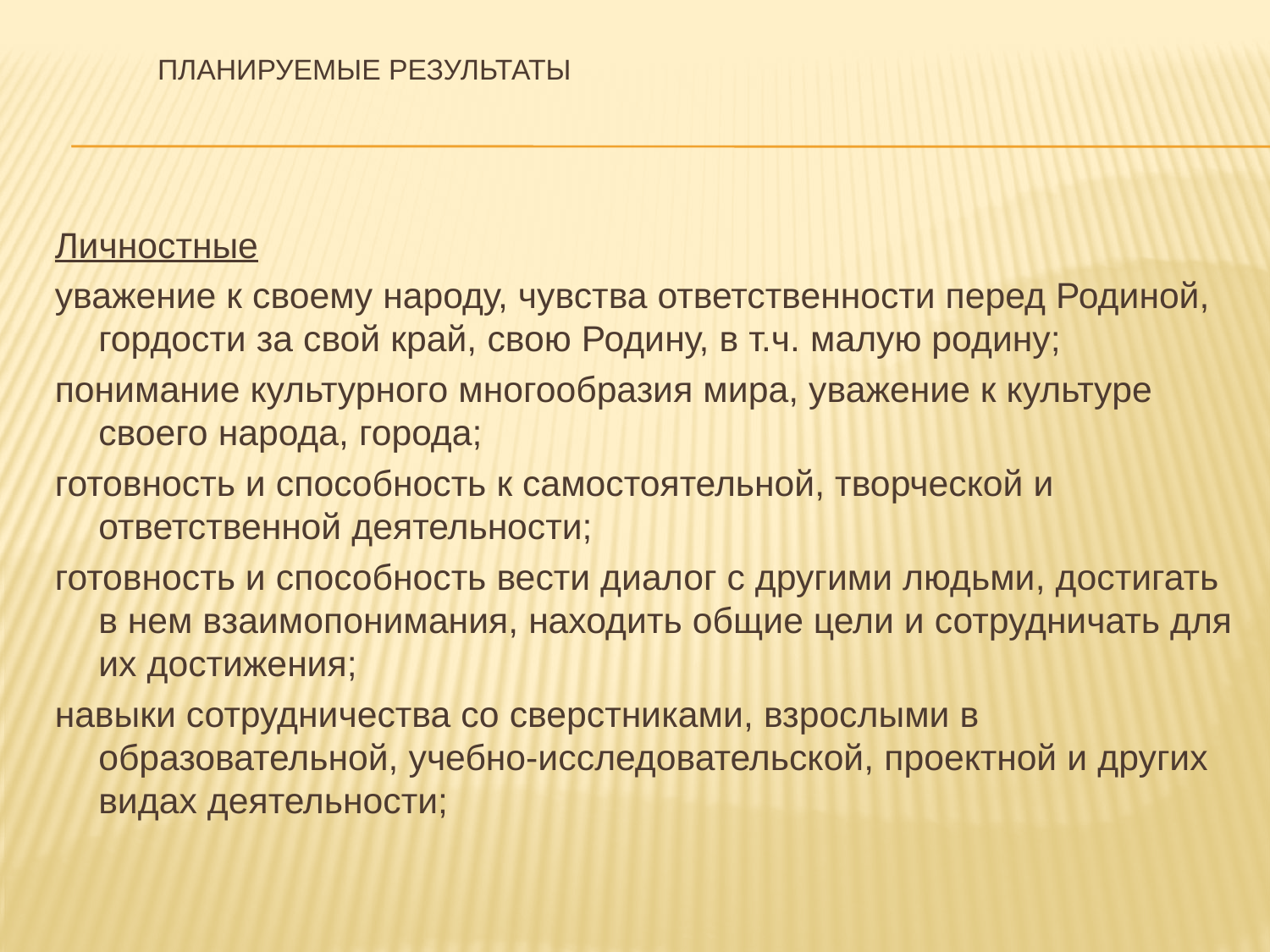

# Планируемые результаты
Личностные
уважение к своему народу, чувства ответственности перед Родиной, гордости за свой край, свою Родину, в т.ч. малую родину;
понимание культурного многообразия мира, уважение к культуре своего народа, города;
готовность и способность к самостоятельной, творческой и ответственной деятельности;
готовность и способность вести диалог с другими людьми, достигать в нем взаимопонимания, находить общие цели и сотрудничать для их достижения;
навыки сотрудничества со сверстниками, взрослыми в образовательной, учебно-исследовательской, проектной и других видах деятельности;